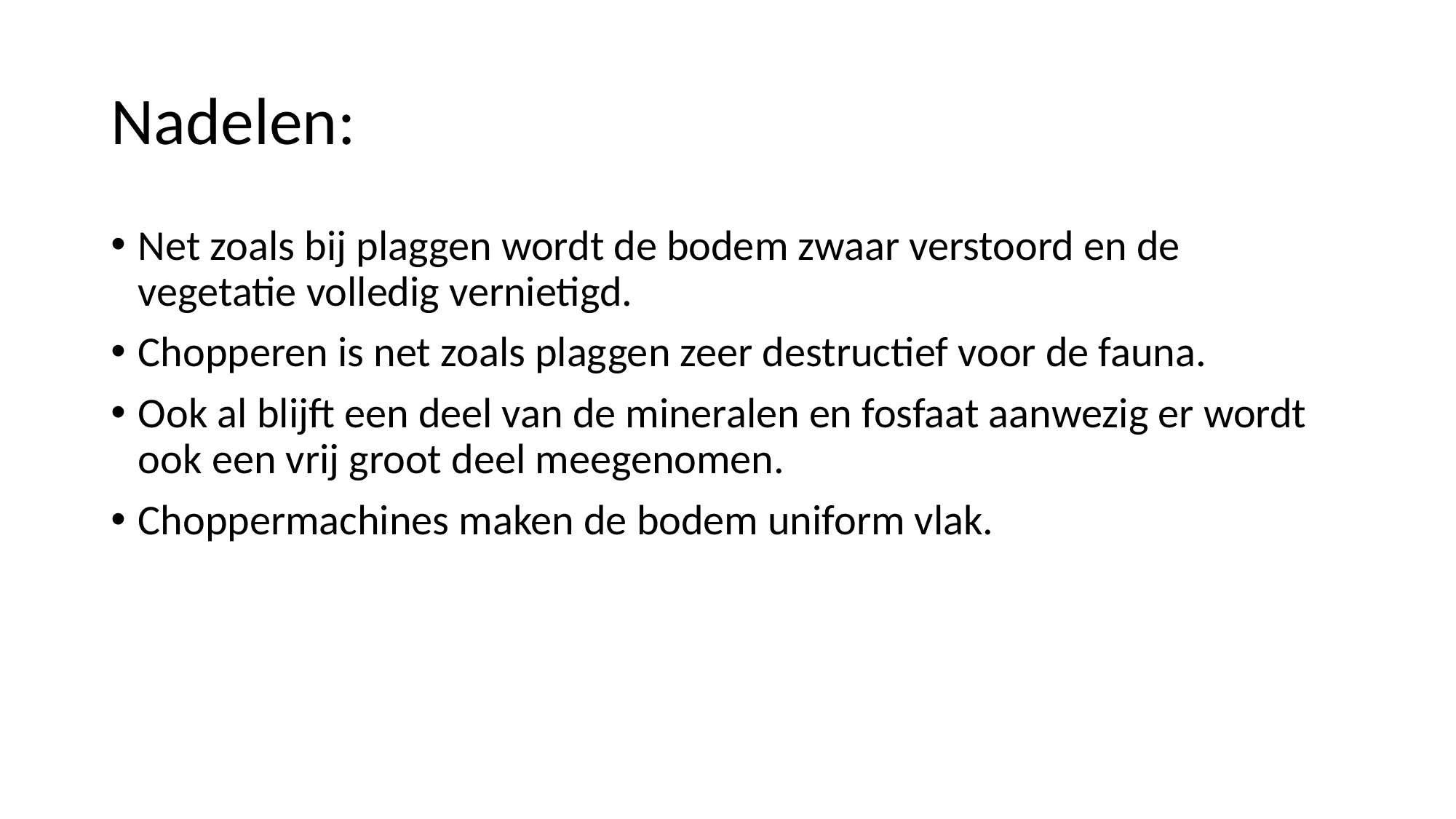

# Nadelen:
Net zoals bij plaggen wordt de bodem zwaar verstoord en de vegetatie volledig vernietigd.
Chopperen is net zoals plaggen zeer destructief voor de fauna.
Ook al blijft een deel van de mineralen en fosfaat aanwezig er wordt ook een vrij groot deel meegenomen.
Choppermachines maken de bodem uniform vlak.